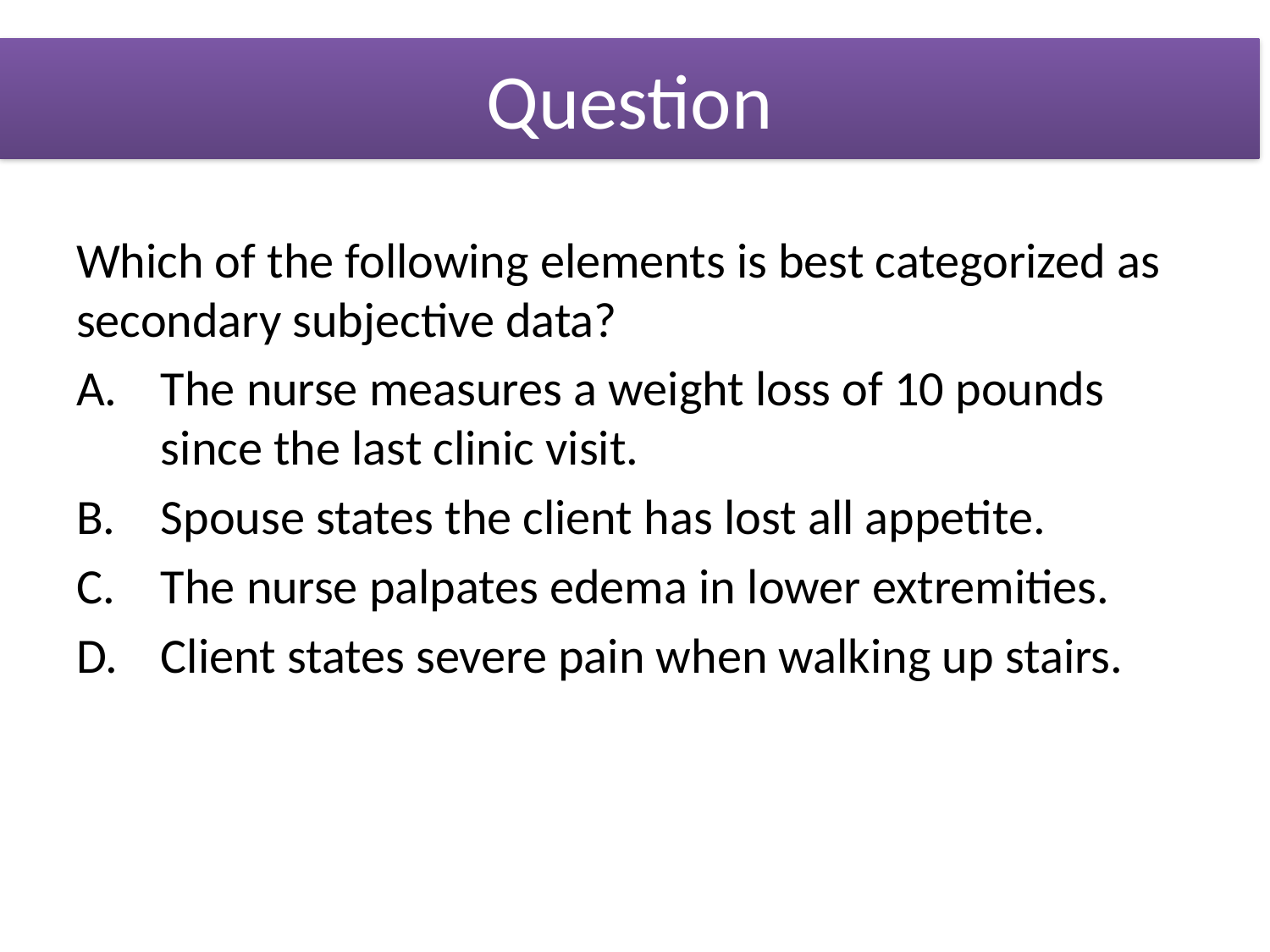

Which of the following elements is best categorized as secondary subjective data?
The nurse measures a weight loss of 10 pounds since the last clinic visit.
Spouse states the client has lost all appetite.
The nurse palpates edema in lower extremities.
Client states severe pain when walking up stairs.
Question